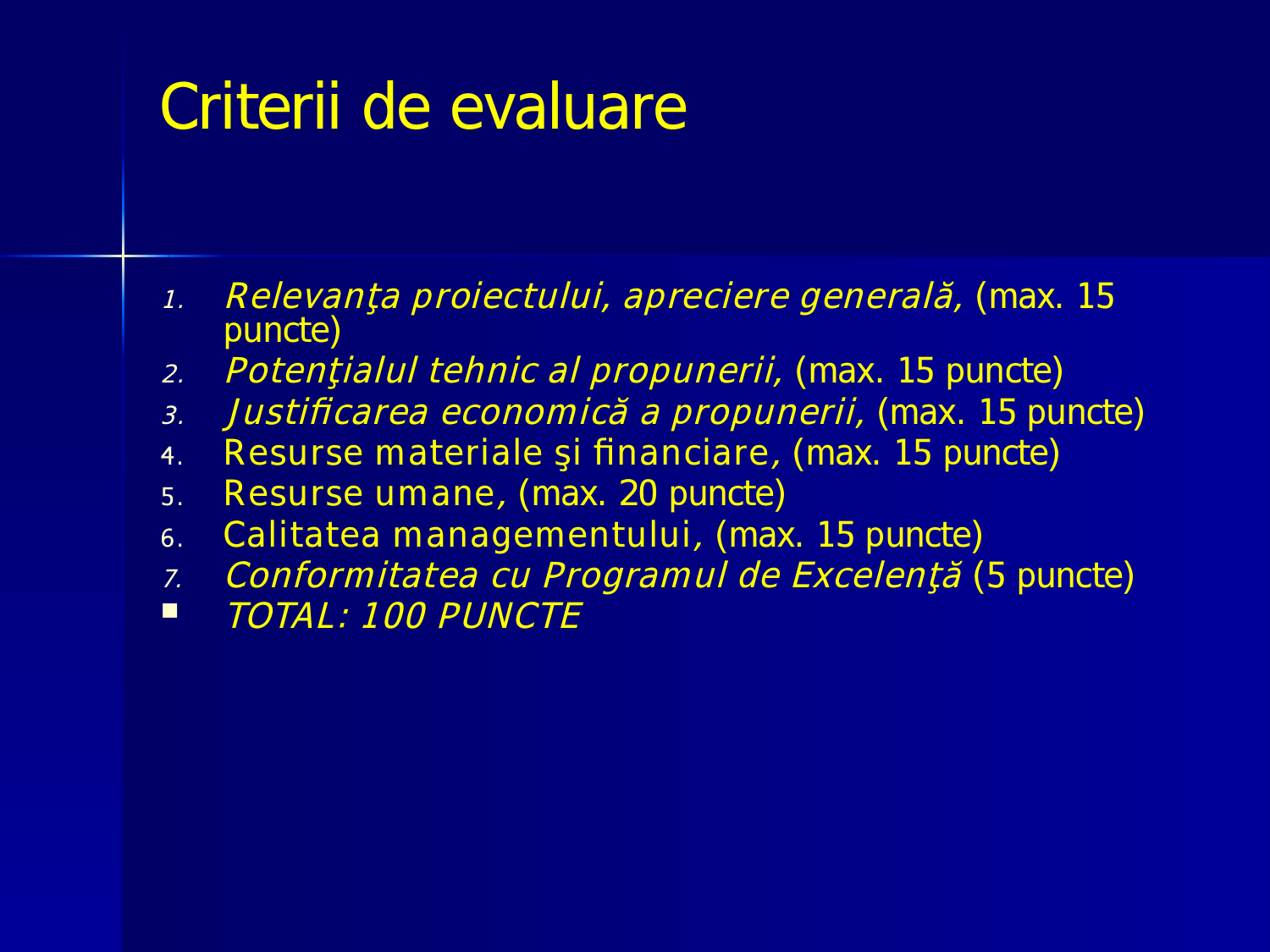

# Criterii de evaluare
Relevanţa proiectului, apreciere generală, (max. 15 puncte)
Potenţialul tehnic al propunerii, (max. 15 puncte)
Justificarea economică a propunerii, (max. 15 puncte)
Resurse materiale şi financiare, (max. 15 puncte)
Resurse umane, (max. 20 puncte)
Calitatea managementului, (max. 15 puncte)
Conformitatea cu Programul de Excelenţă (5 puncte)
TOTAL: 100 PUNCTE